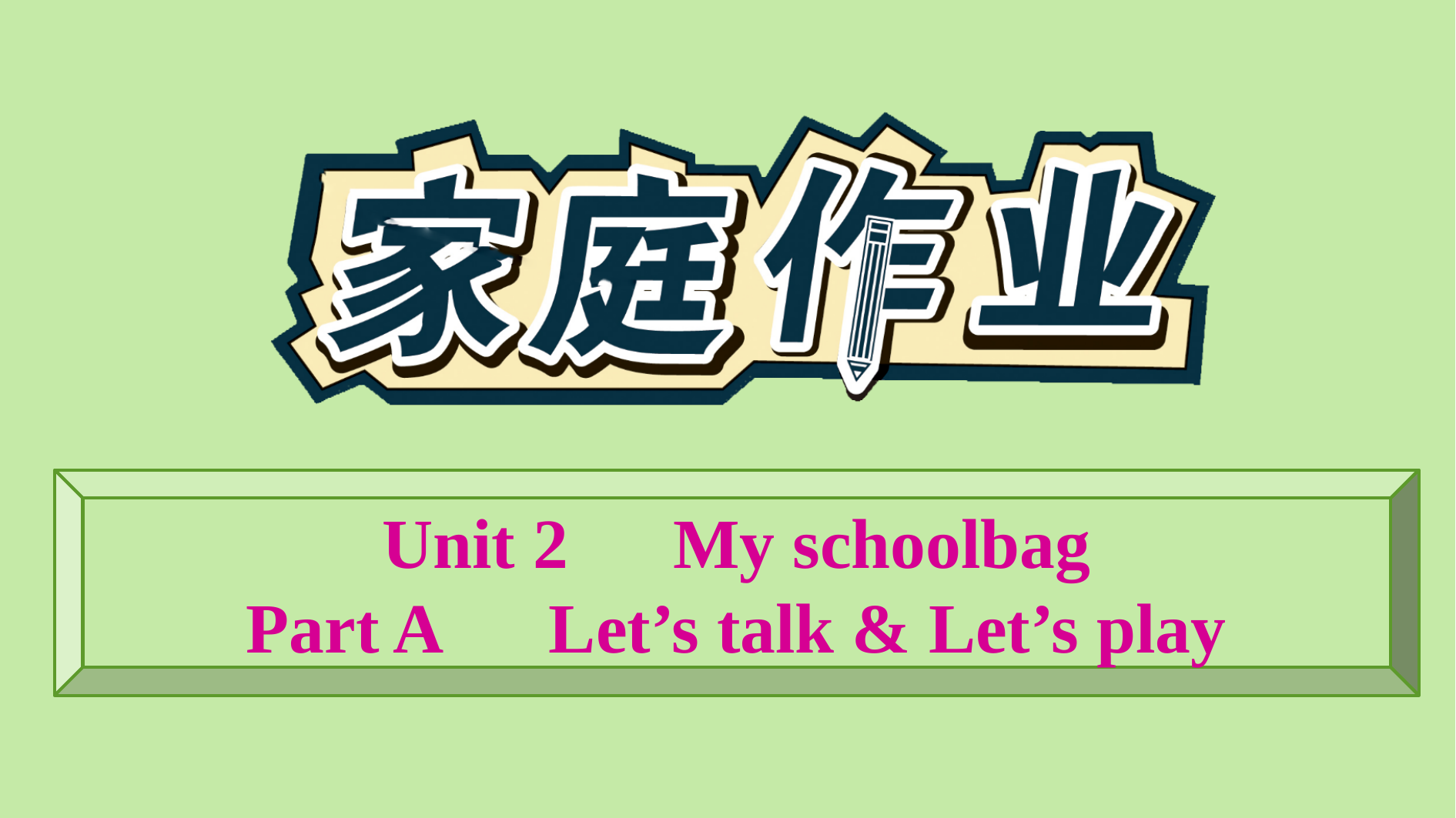

Unit 2　My schoolbag
Part A　Let’s talk & Let’s play